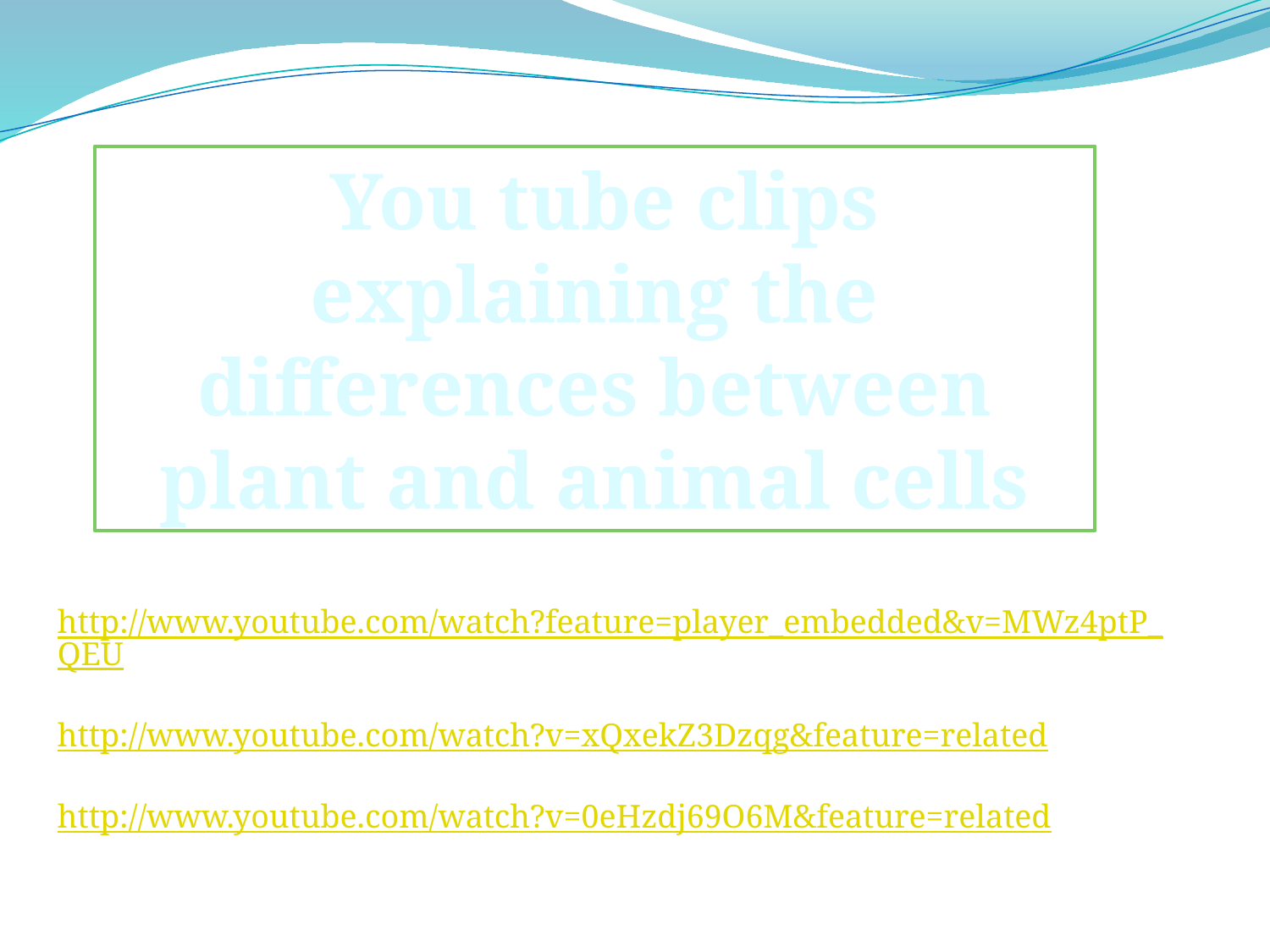

You tube clips explaining the differences between plant and animal cells
http://www.youtube.com/watch?feature=player_embedded&v=MWz4ptP_QEU

http://www.youtube.com/watch?v=xQxekZ3Dzqg&feature=related

http://www.youtube.com/watch?v=0eHzdj69O6M&feature=related